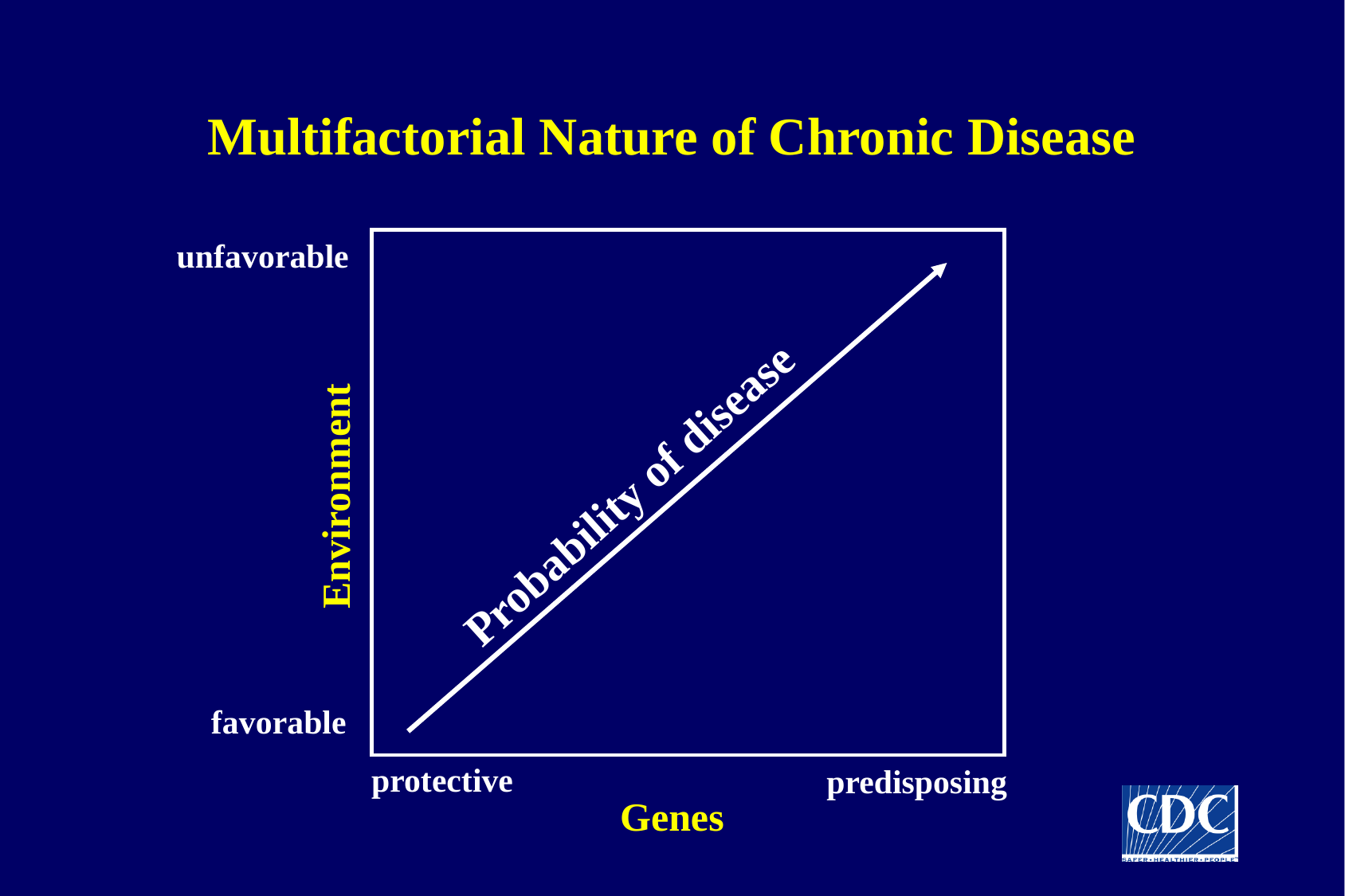

# Multifactorial Nature of Chronic Disease
unfavorable

Probability of disease
Environment
favorable
protective
predisposing
Genes